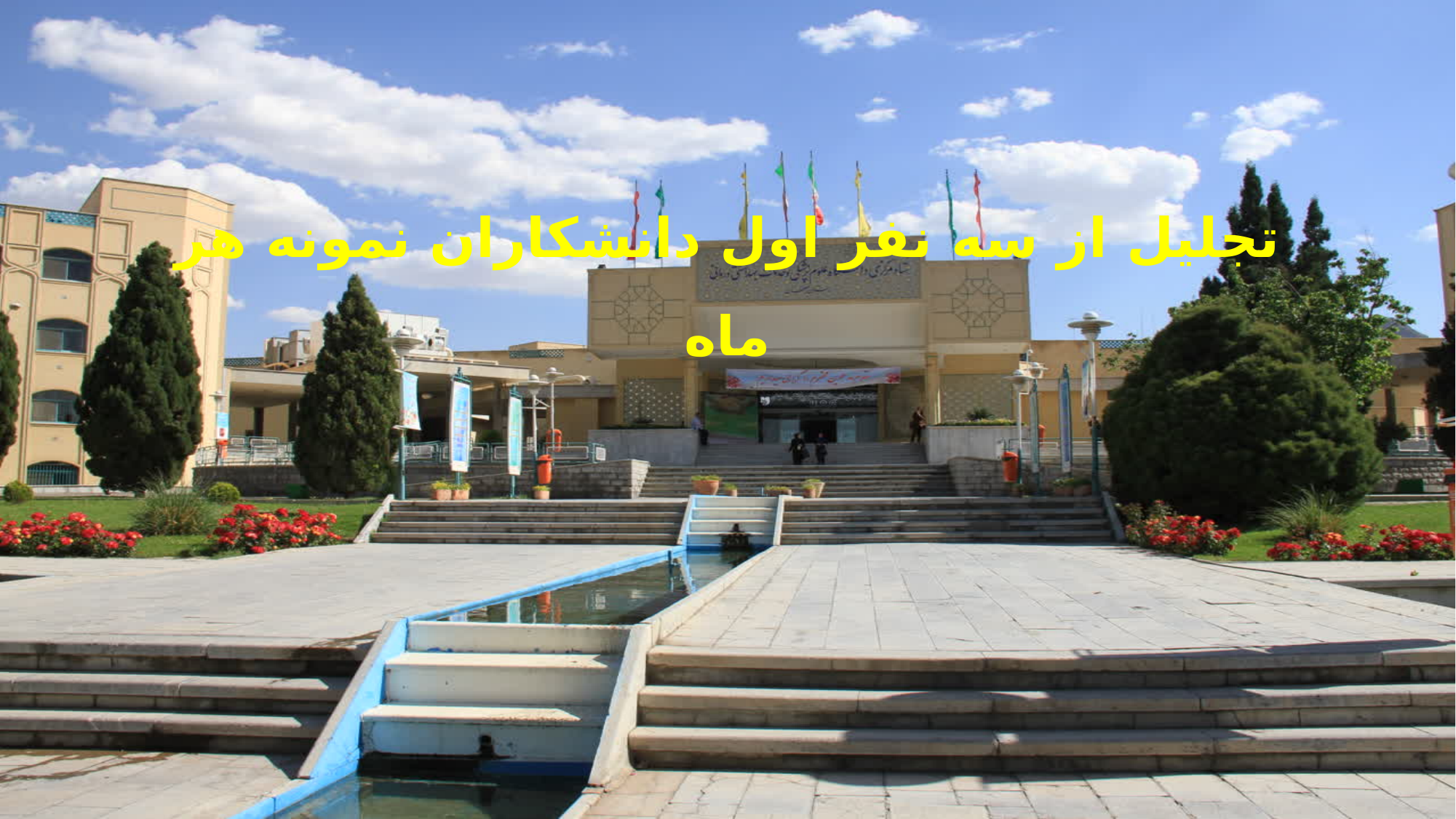

تجلیل از سه نفر اول دانشکاران نمونه هر ماه